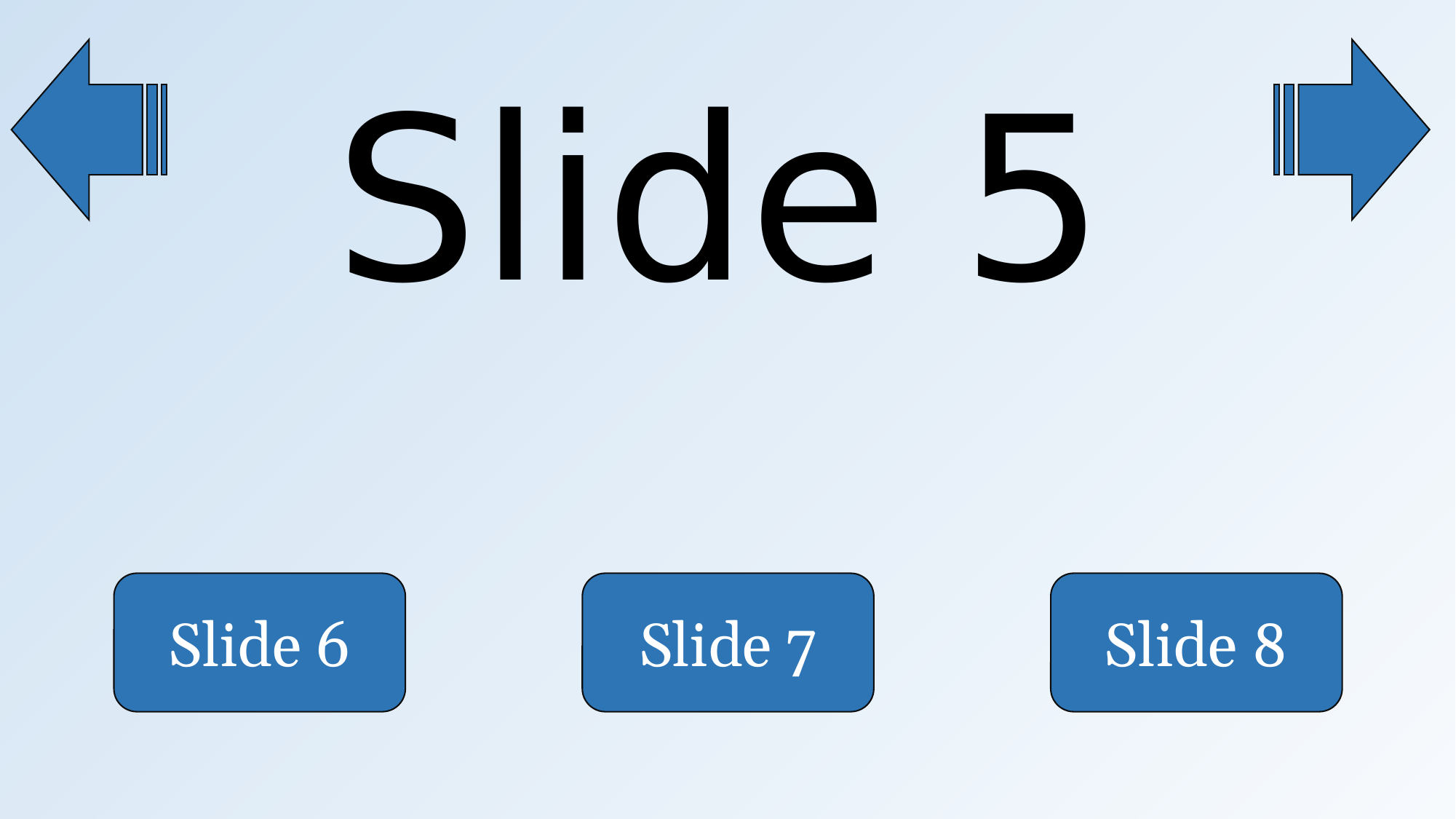

Slide 5
Slide 8
Slide 7
Slide 6